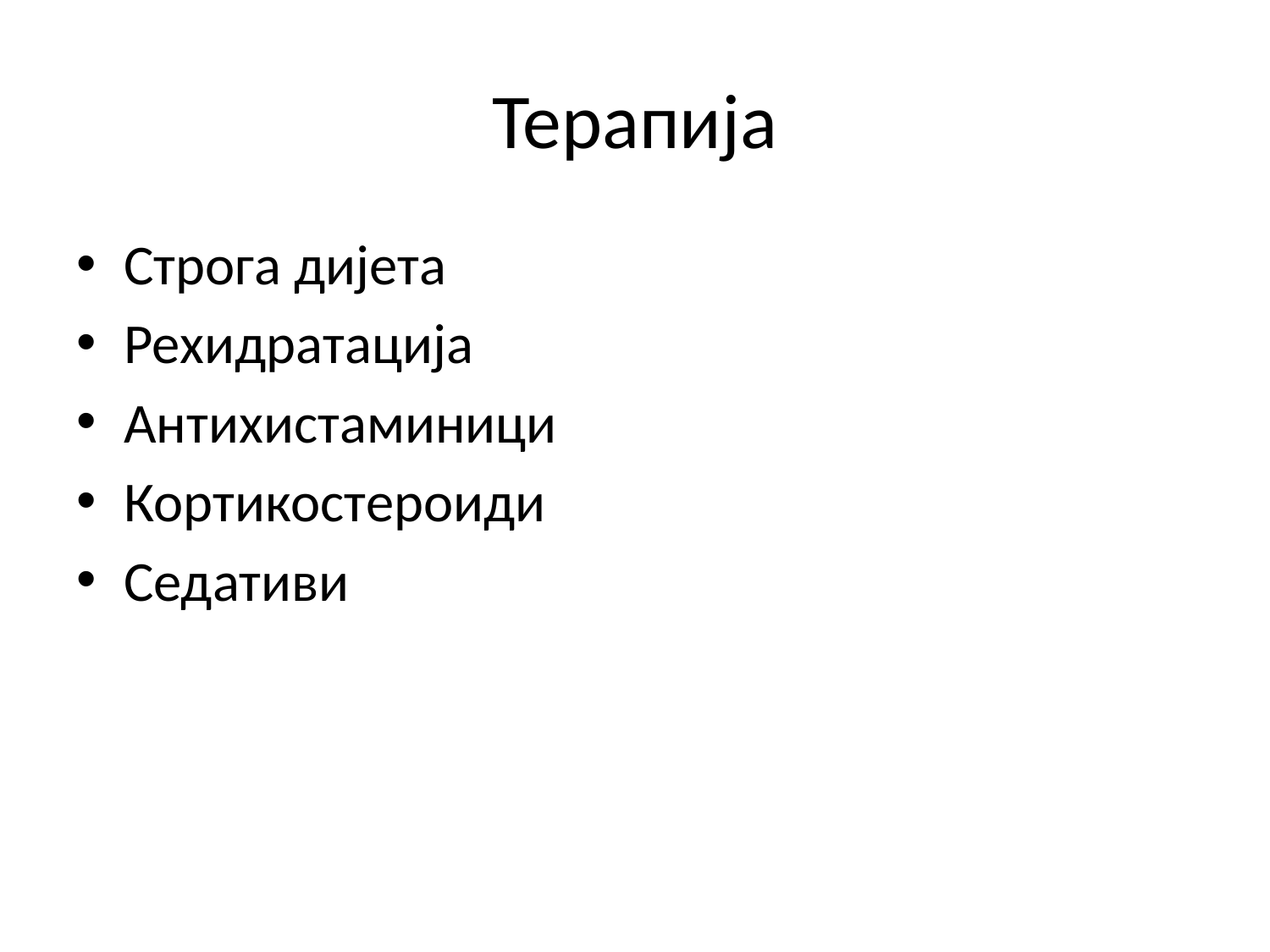

# Терапија
Строга дијета
Рехидратација
Антихистаминици
Кортикостероиди
Седативи